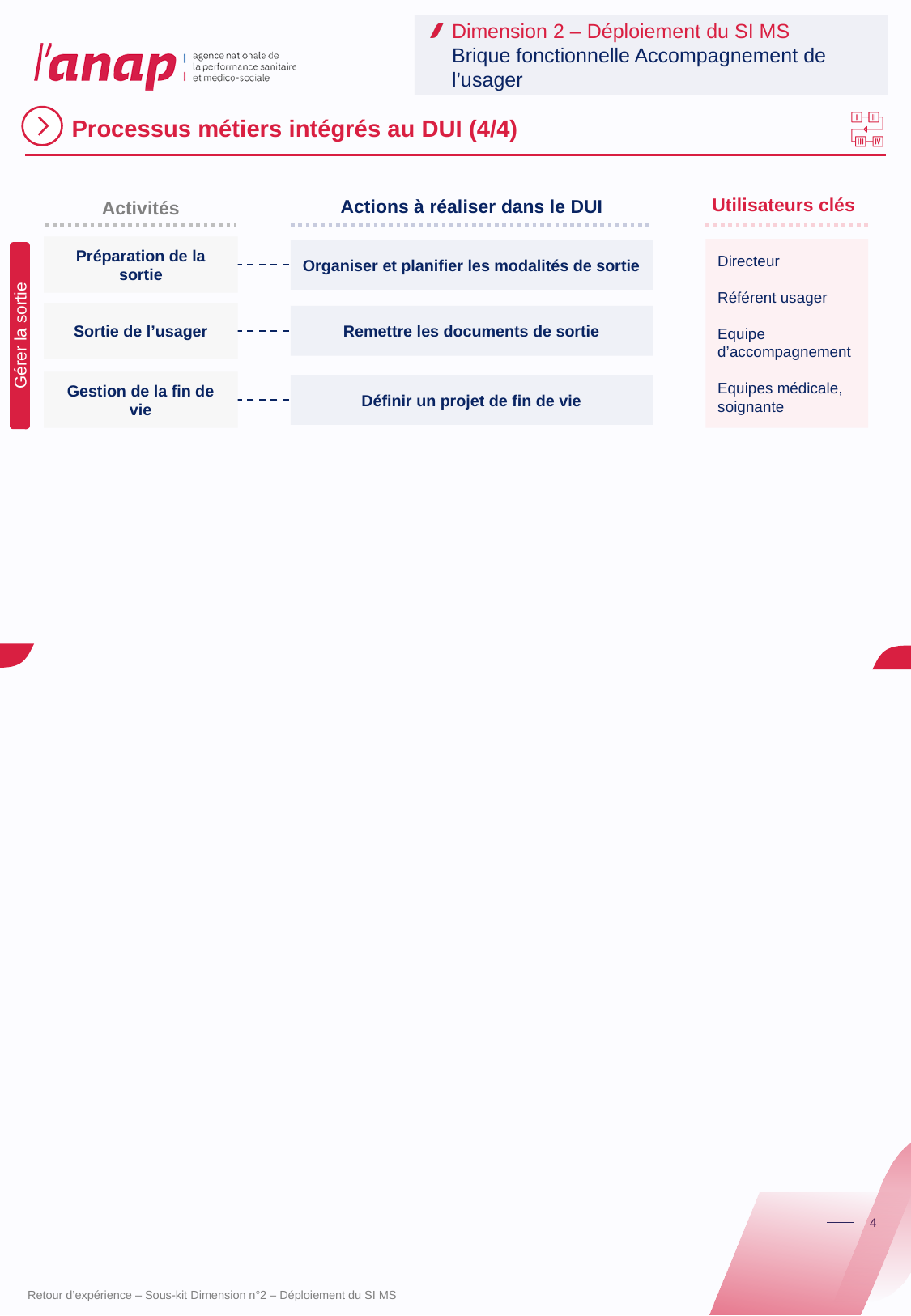

Dimension 2 – Déploiement du SI MS
Brique fonctionnelle Accompagnement de l’usager

Processus métiers intégrés au DUI (4/4)

Utilisateurs clés
Actions à réaliser dans le DUI
Activités
Préparation de la sortie
Directeur

Référent usager

Equipe d’accompagnement

Equipes médicale, soignante
Organiser et planifier les modalités de sortie
Sortie de l’usager
Remettre les documents de sortie
Gérer la sortie
Gestion de la fin de vie
Définir un projet de fin de vie

Retour d’expérience – Sous-kit Dimension n°2 – Déploiement du SI MS